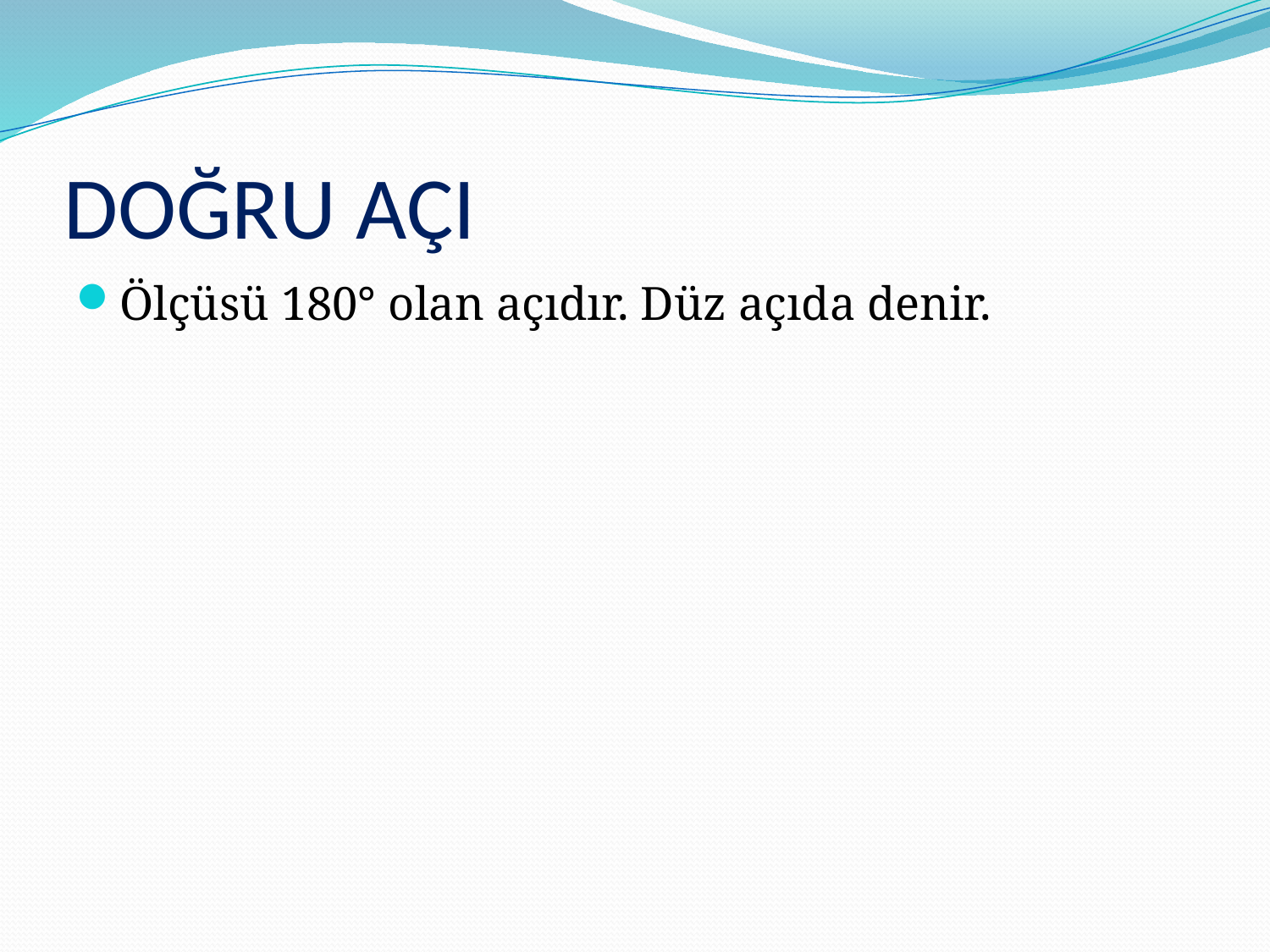

# DOĞRU AÇI
Ölçüsü 180° olan açıdır. Düz açıda denir.